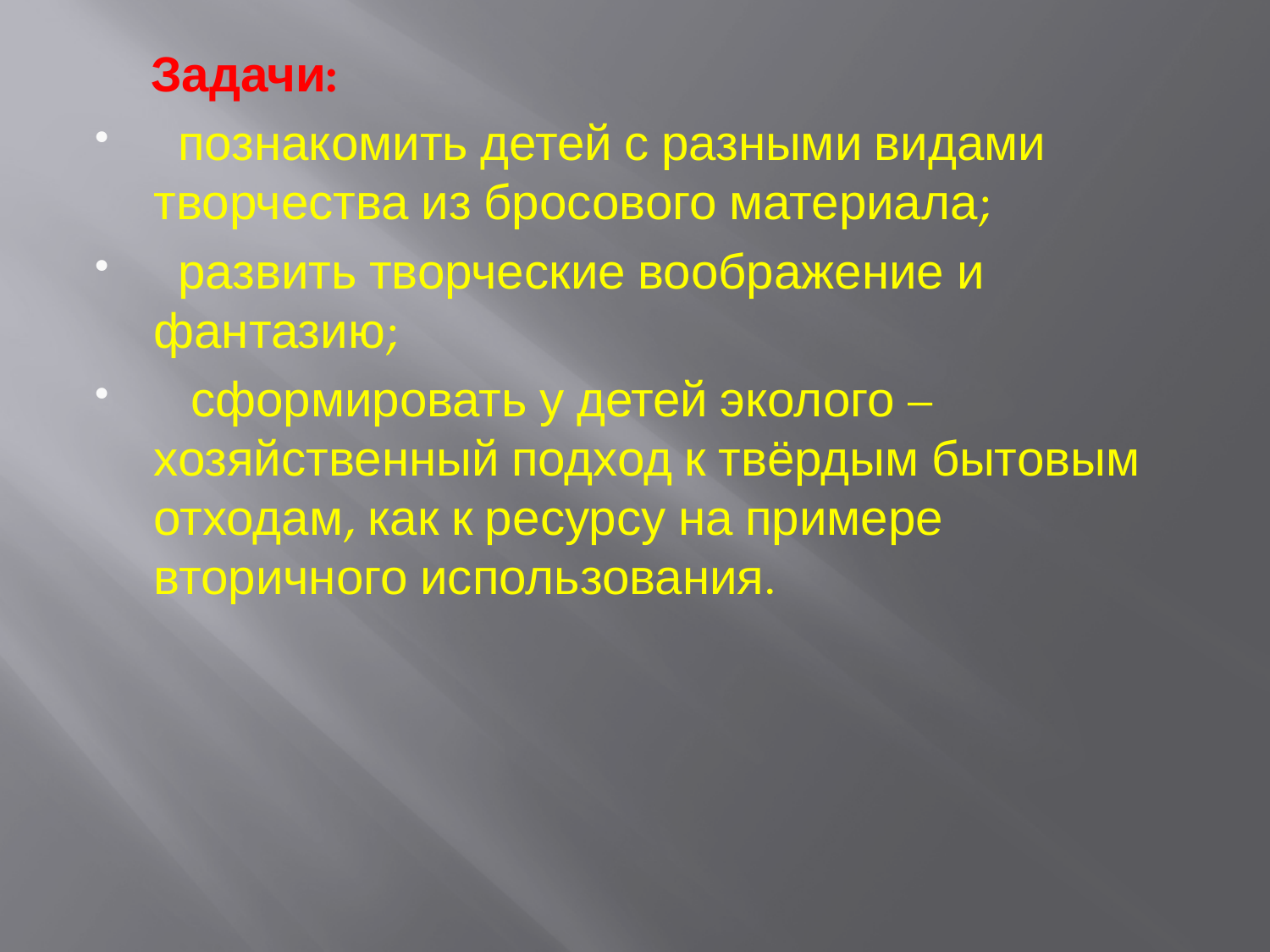

Задачи:
  познакомить детей с разными видами творчества из бросового материала;
  развить творческие воображение и фантазию;
   сформировать у детей эколого – хозяйственный подход к твёрдым бытовым отходам, как к ресурсу на примере вторичного использования.